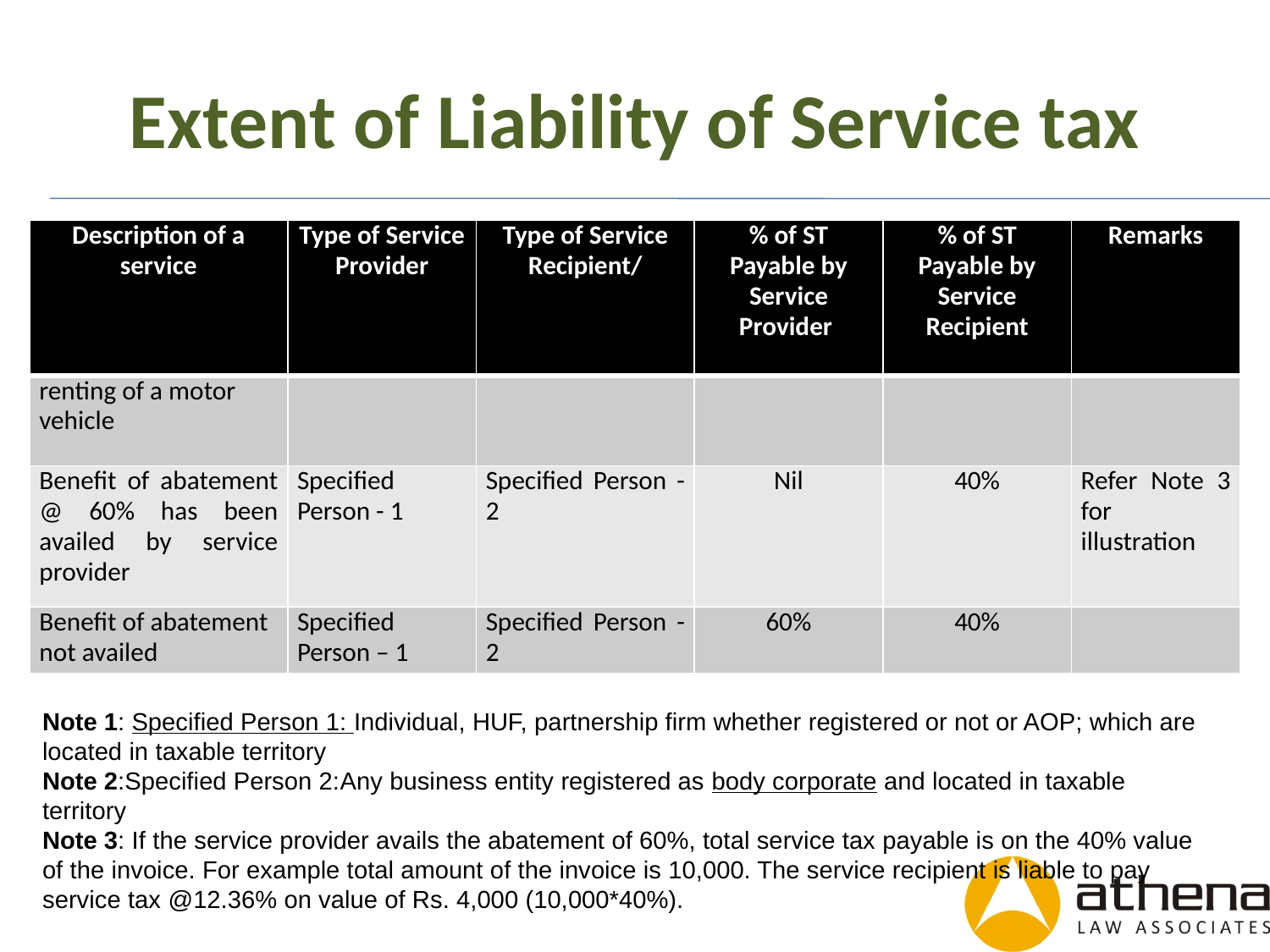

# Extent of Liability of Service tax
| Description of a service | Type of Service Provider | Type of Service Recipient/ | % of ST Payable by Service Provider | % of ST Payable by Service Recipient | Remarks |
| --- | --- | --- | --- | --- | --- |
| renting of a motor vehicle |  |  |  |  |  |
| Benefit of abatement @ 60% has been availed by service provider | Specified Person - 1 | Specified Person - 2 | Nil | 40% | Refer Note 3 for illustration |
| Benefit of abatement not availed | Specified Person – 1 | Specified Person - 2 | 60% | 40% |  |

Note 1: Specified Person 1: Individual, HUF, partnership firm whether registered or not or AOP; which are located in taxable territory
Note 2:Specified Person 2:Any business entity registered as body corporate and located in taxable territory
Note 3: If the service provider avails the abatement of 60%, total service tax payable is on the 40% value of the invoice. For example total amount of the invoice is 10,000. The service recipient is liable to pay service tax @12.36% on value of Rs. 4,000 (10,000*40%).